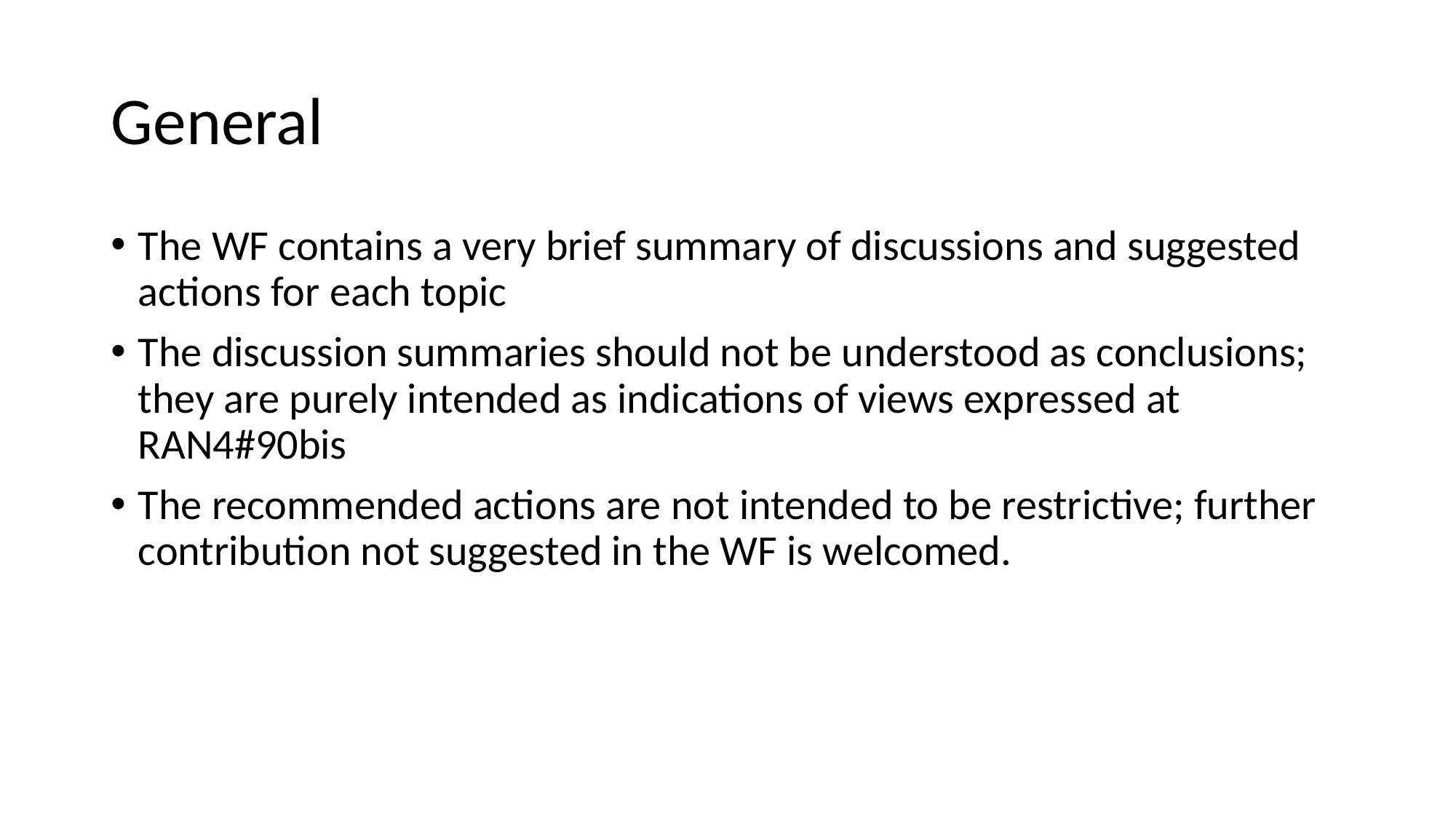

# General
The WF contains a very brief summary of discussions and suggested actions for each topic
The discussion summaries should not be understood as conclusions; they are purely intended as indications of views expressed at RAN4#90bis
The recommended actions are not intended to be restrictive; further contribution not suggested in the WF is welcomed.